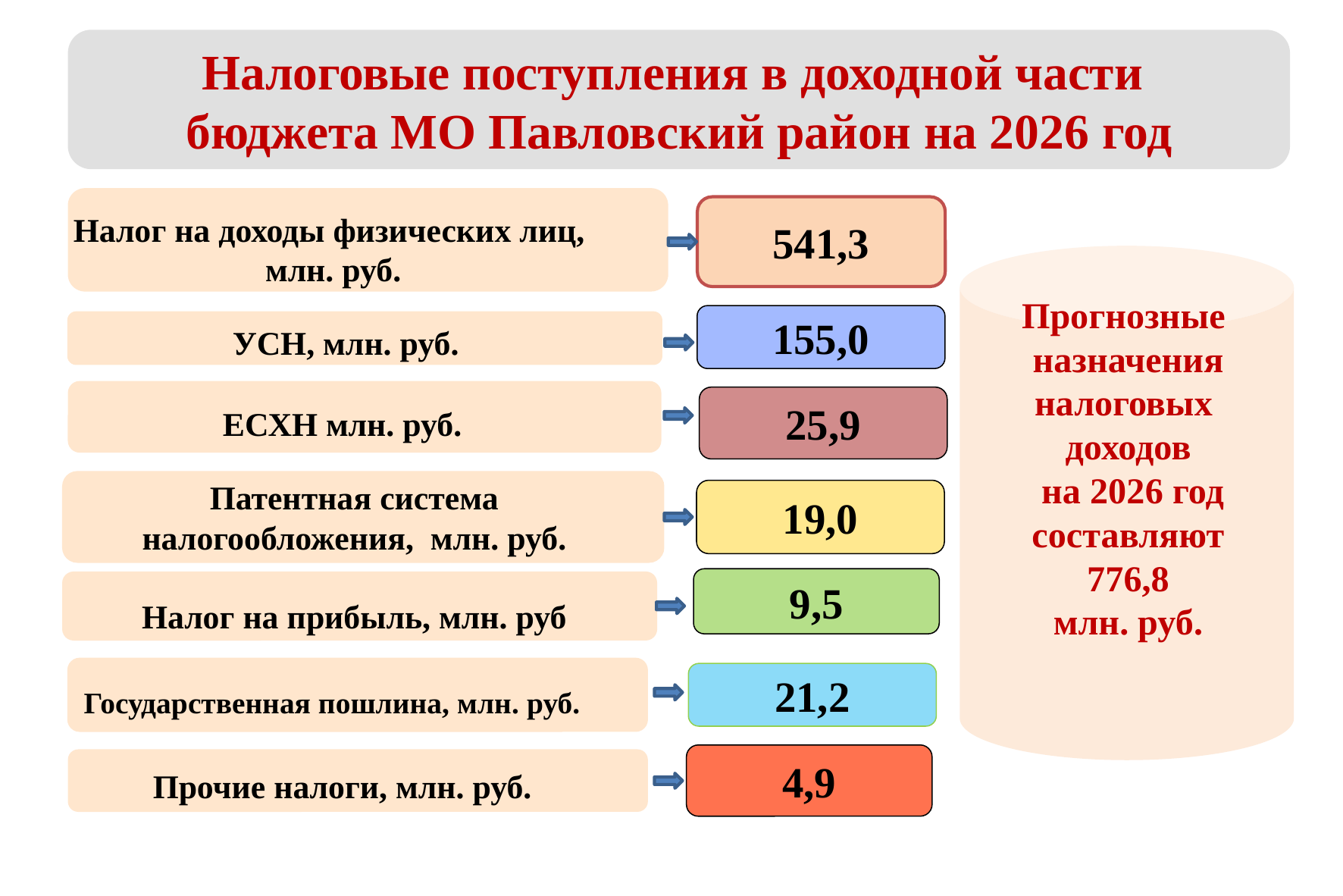

Налоговые поступления в доходной части
бюджета МО Павловский район на 2026 год

541,3
Налог на доходы физических лиц,
млн. руб.

Прогнозные
назначения
налоговых
доходов
 на 2026 год
составляют
776,8
млн. руб.

155,0

УСН, млн. руб.

25,9

ЕСХН млн. руб.

Патентная система налогообложения,  млн. руб.

19,0

9,5

Налог на прибыль, млн. руб

21,2

Государственная пошлина, млн. руб.

4,9

Прочие налоги, млн. руб.